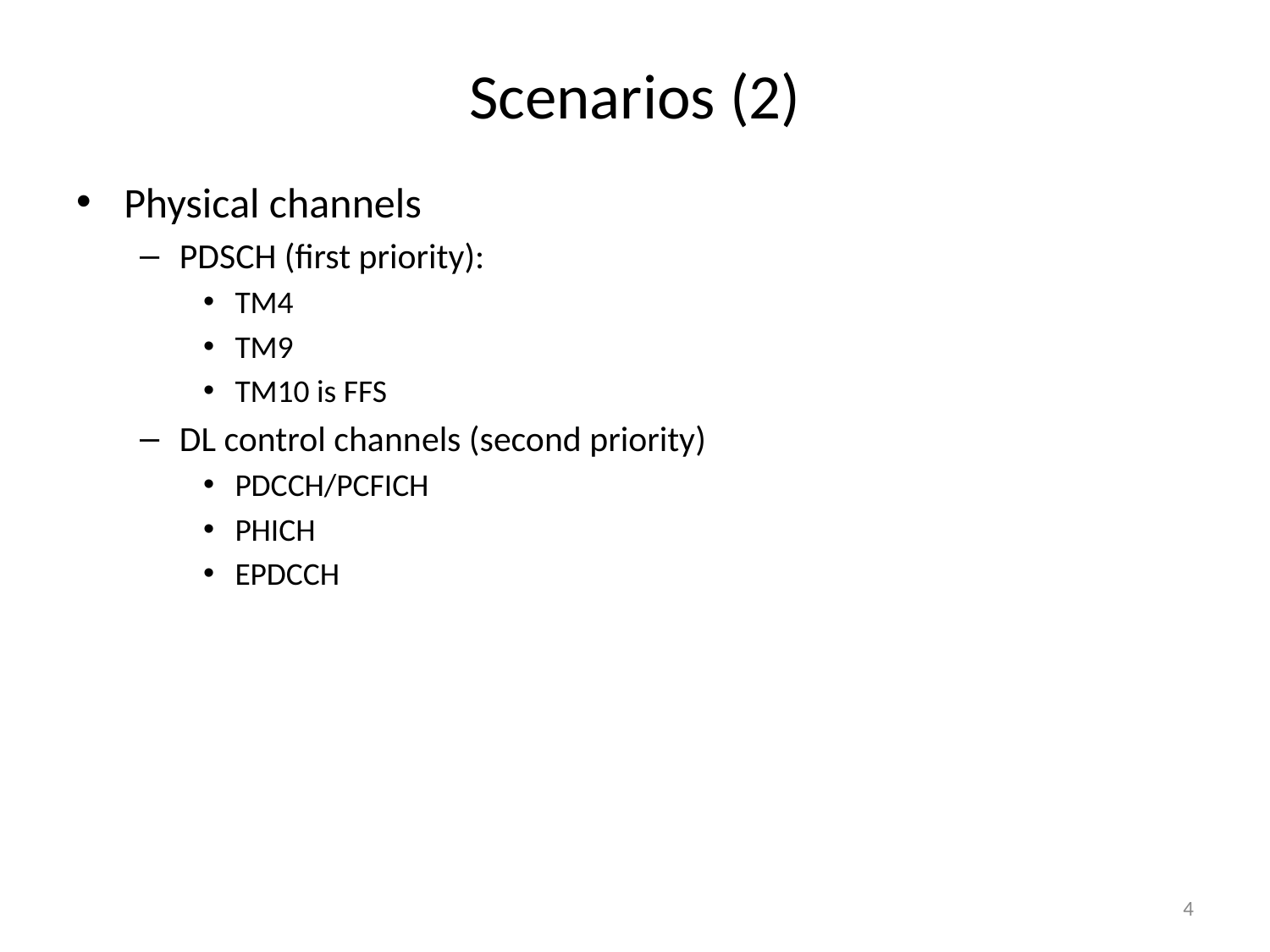

# Scenarios (2)
Physical channels
PDSCH (first priority):
TM4
TM9
TM10 is FFS
DL control channels (second priority)
PDCCH/PCFICH
PHICH
EPDCCH
4